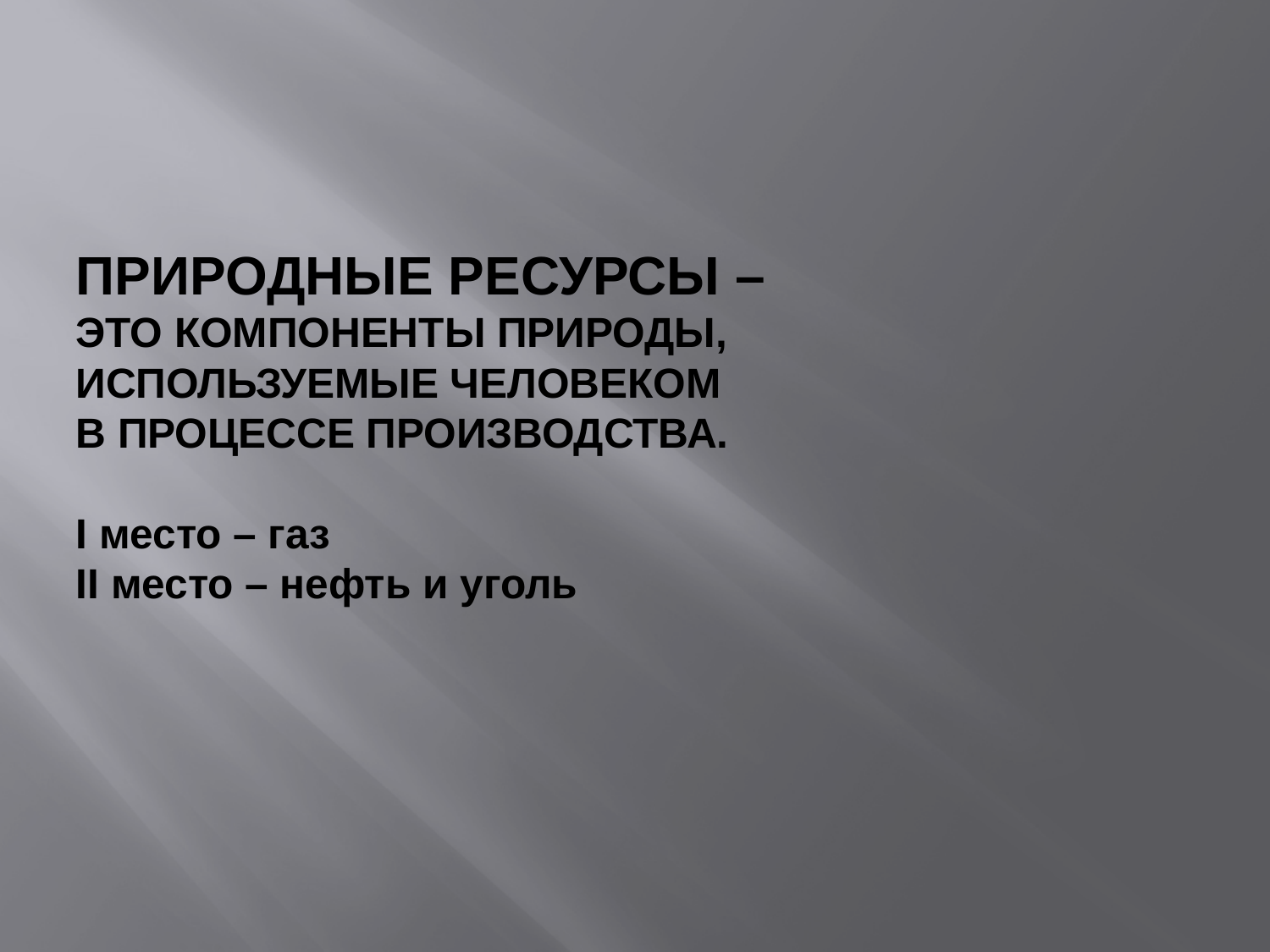

# ПРИРОДНЫЕ РЕСУРСЫ – ЭТО КОМПОНЕНТЫ ПРИРОДЫ, ИСПОЛЬЗУЕМЫЕ ЧЕЛОВЕКОМ В ПРОЦЕССЕ ПРОИЗВОДСТВА. I место – газ II место – нефть и уголь